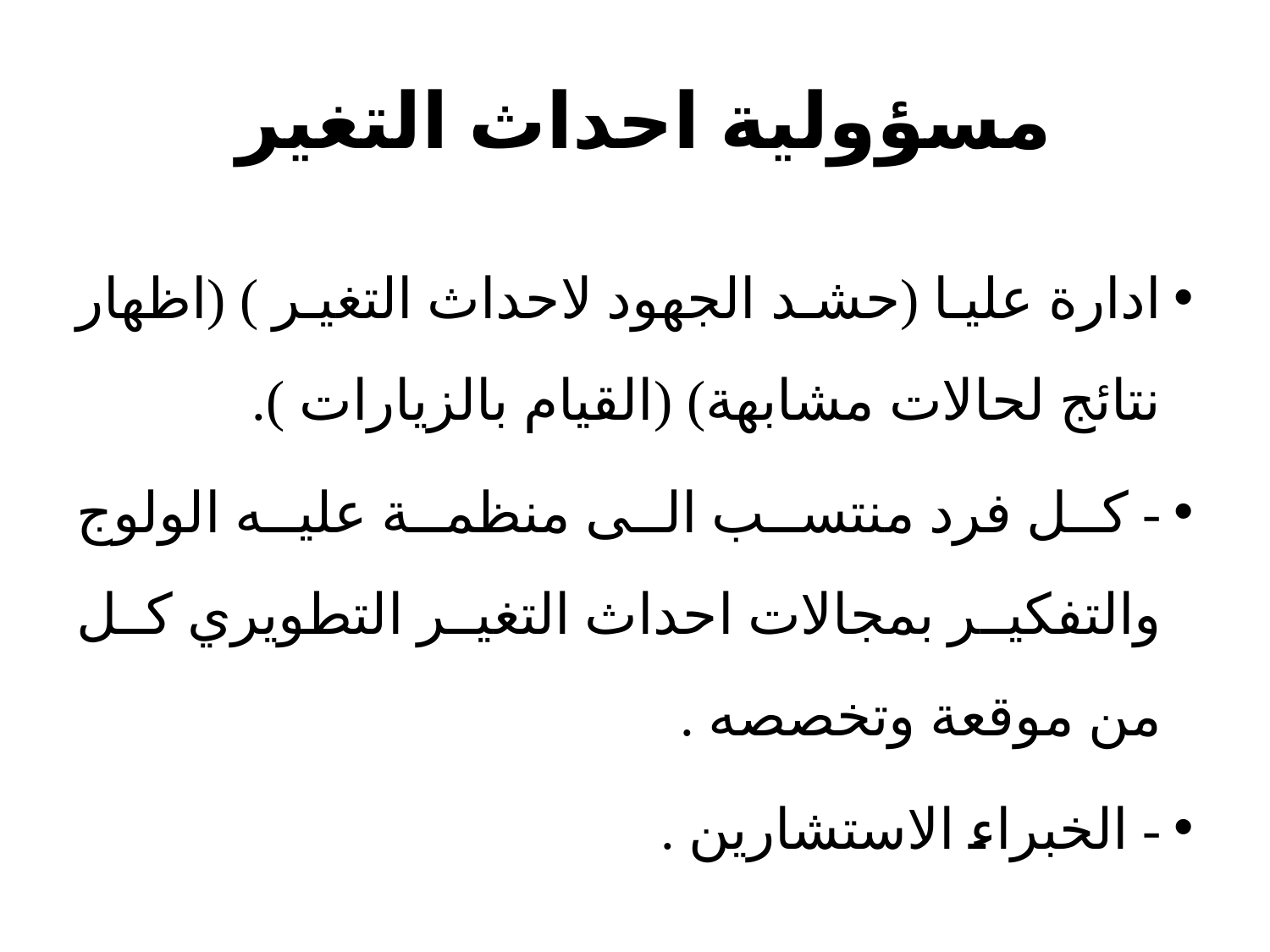

# مسؤولية احداث التغير
ادارة عليا (حشد الجهود لاحداث التغير ) (اظهار نتائج لحالات مشابهة) (القيام بالزيارات ).
- كل فرد منتسب الى منظمة عليه الولوج والتفكير بمجالات احداث التغير التطويري كل من موقعة وتخصصه .
- الخبراء الاستشارين .